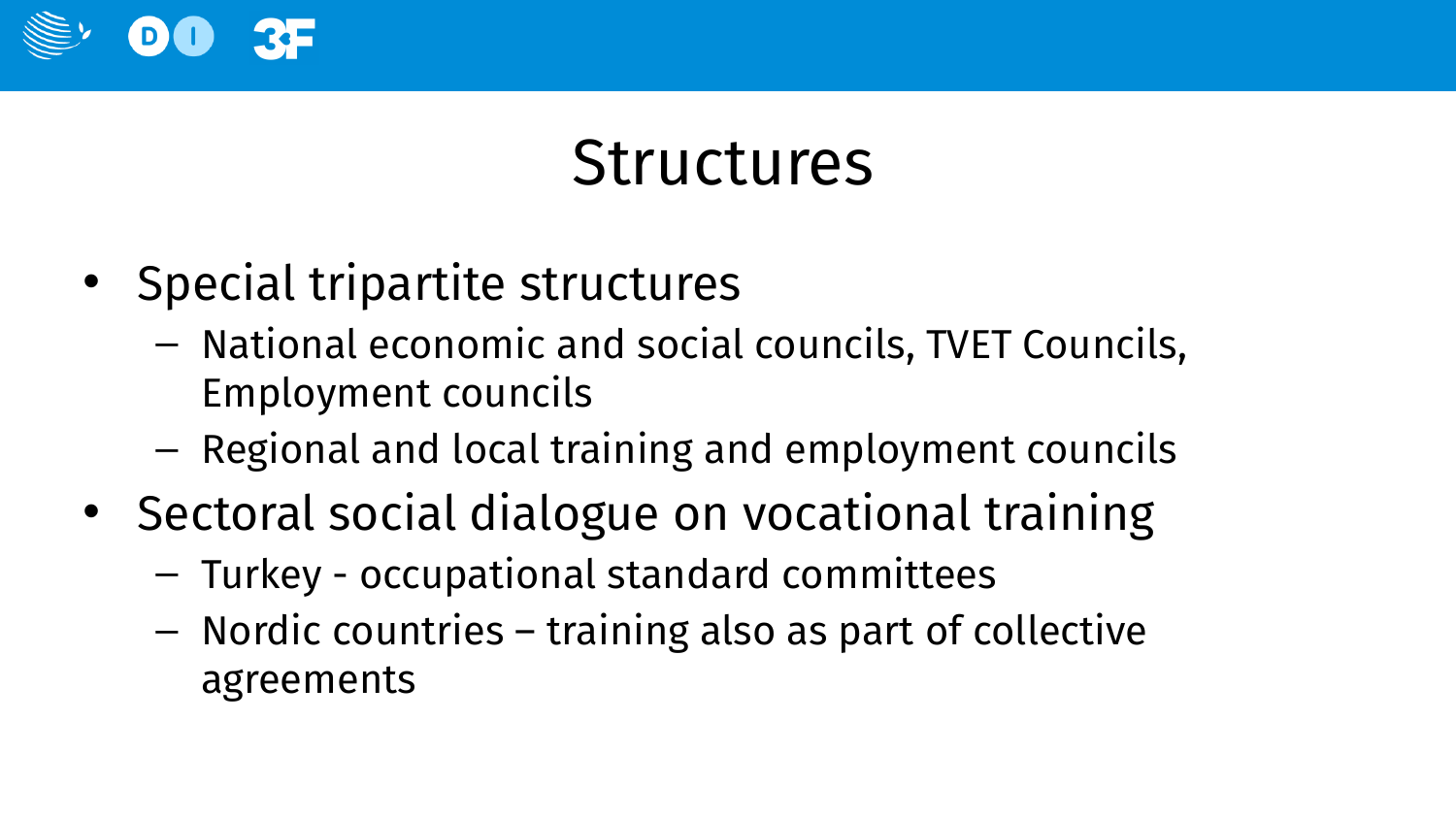

# Structures
Special tripartite structures
National economic and social councils, TVET Councils, Employment councils
Regional and local training and employment councils
Sectoral social dialogue on vocational training
Turkey - occupational standard committees
Nordic countries – training also as part of collective agreements